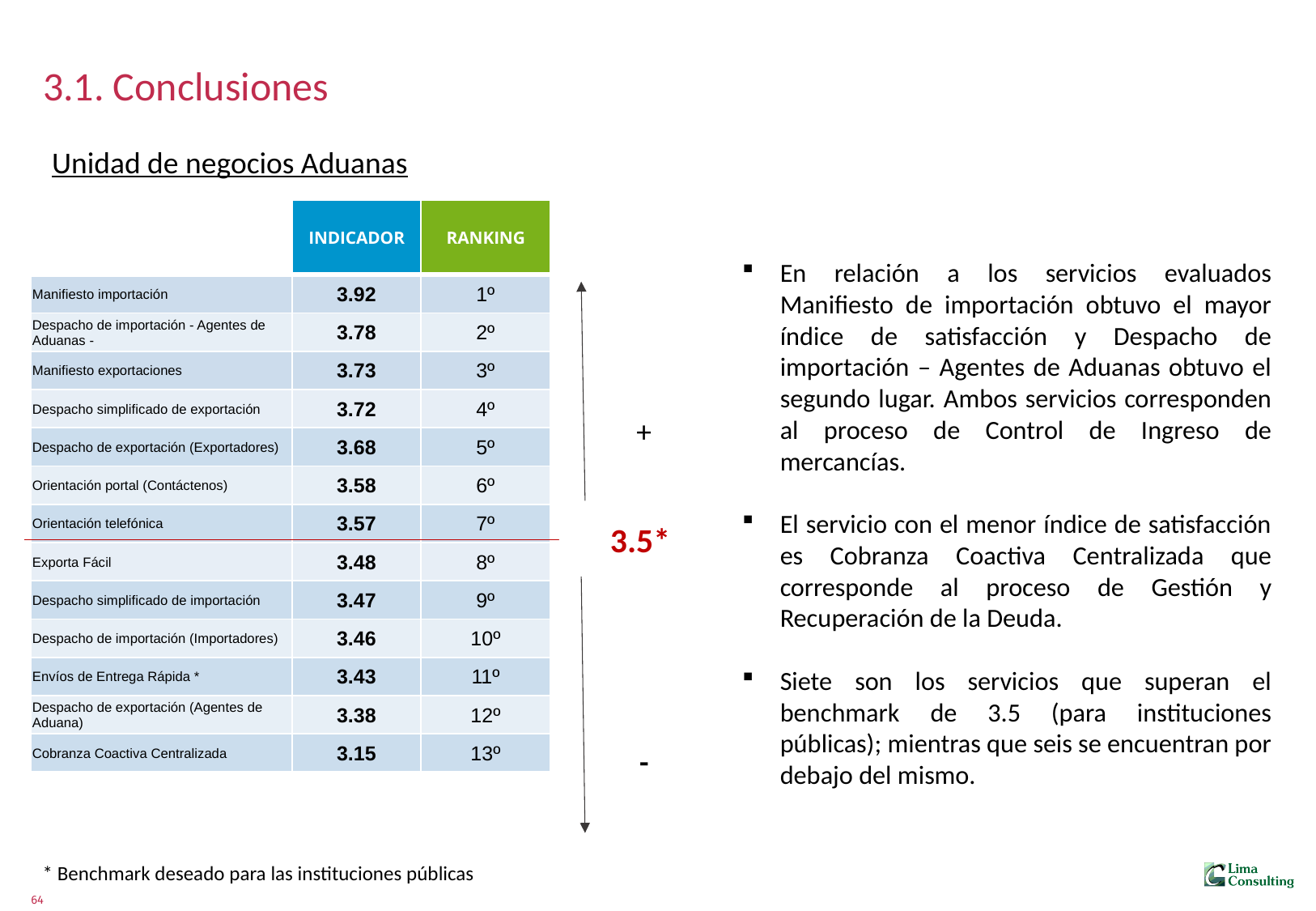

# 3.1. Conclusiones
Unidad de negocios Aduanas
|  | Indicador | ranking |
| --- | --- | --- |
| Manifiesto importación | 3.92 | 1º |
| Despacho de importación - Agentes de Aduanas - | 3.78 | 2º |
| Manifiesto exportaciones | 3.73 | 3º |
| Despacho simplificado de exportación | 3.72 | 4º |
| Despacho de exportación (Exportadores) | 3.68 | 5º |
| Orientación portal (Contáctenos) | 3.58 | 6º |
| Orientación telefónica | 3.57 | 7º |
| Exporta Fácil | 3.48 | 8º |
| Despacho simplificado de importación | 3.47 | 9º |
| Despacho de importación (Importadores) | 3.46 | 10º |
| Envíos de Entrega Rápida \* | 3.43 | 11º |
| Despacho de exportación (Agentes de Aduana) | 3.38 | 12º |
| Cobranza Coactiva Centralizada | 3.15 | 13º |
En relación a los servicios evaluados Manifiesto de importación obtuvo el mayor índice de satisfacción y Despacho de importación – Agentes de Aduanas obtuvo el segundo lugar. Ambos servicios corresponden al proceso de Control de Ingreso de mercancías.

El servicio con el menor índice de satisfacción es Cobranza Coactiva Centralizada que corresponde al proceso de Gestión y Recuperación de la Deuda.

Siete son los servicios que superan el benchmark de 3.5 (para instituciones públicas); mientras que seis se encuentran por debajo del mismo.

+
3.5*
-
* Benchmark deseado para las instituciones públicas